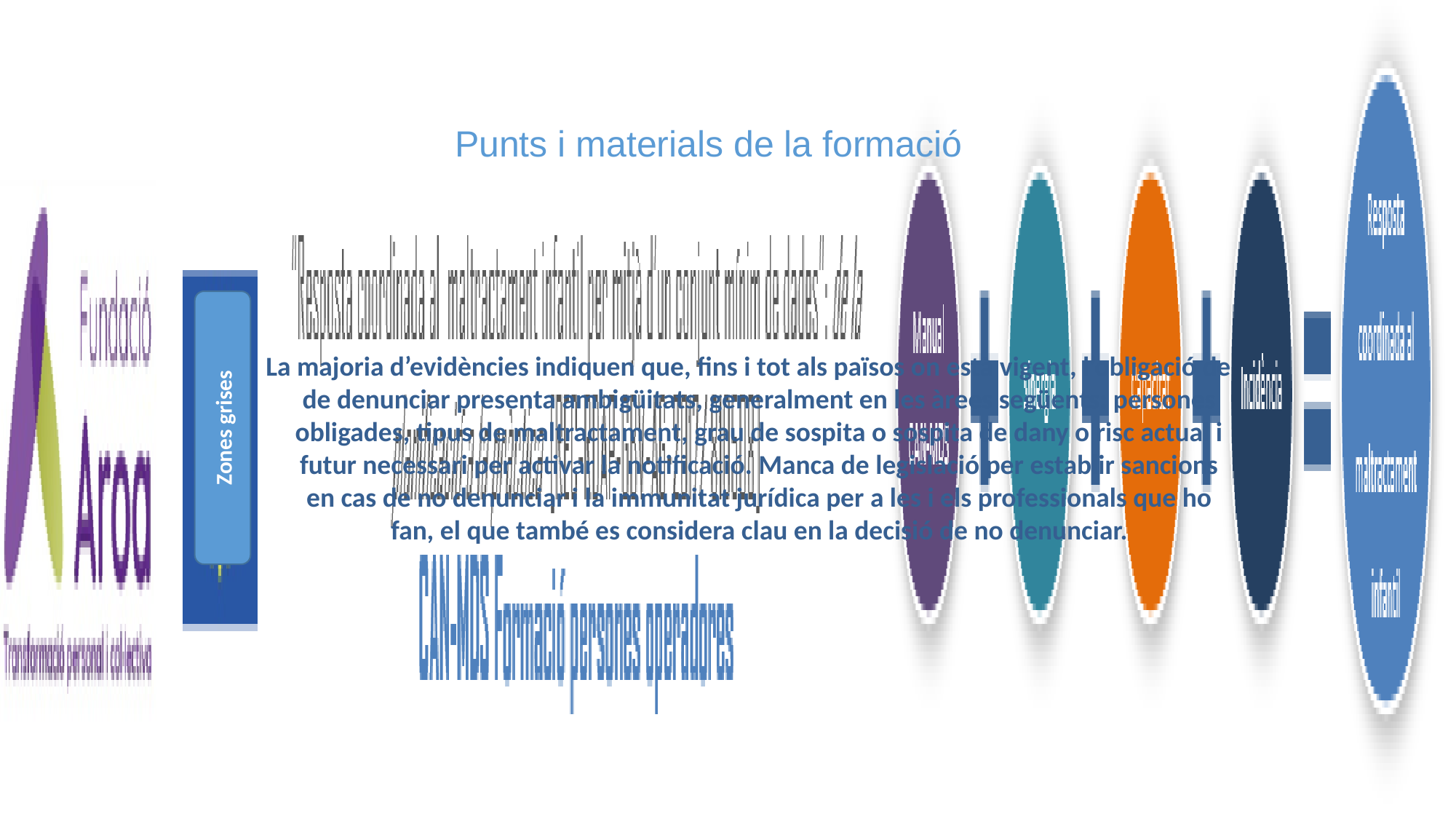

Punts i materials de la formació

La majoria d’evidències indiquen que, fins i tot als països on està vigent, l’obligació de de denunciar presenta ambigüitats, generalment en les àrees següents: persones obligades, tipus de maltractament, grau de sospita o sospita de dany o risc actual i futur necessari per activar la notificació. Manca de legislació per establir sancions en cas de no denunciar i la immunitat jurídica per a les i els professionals que ho fan, el que també es considera clau en la decisió de no denunciar.

Zones grises